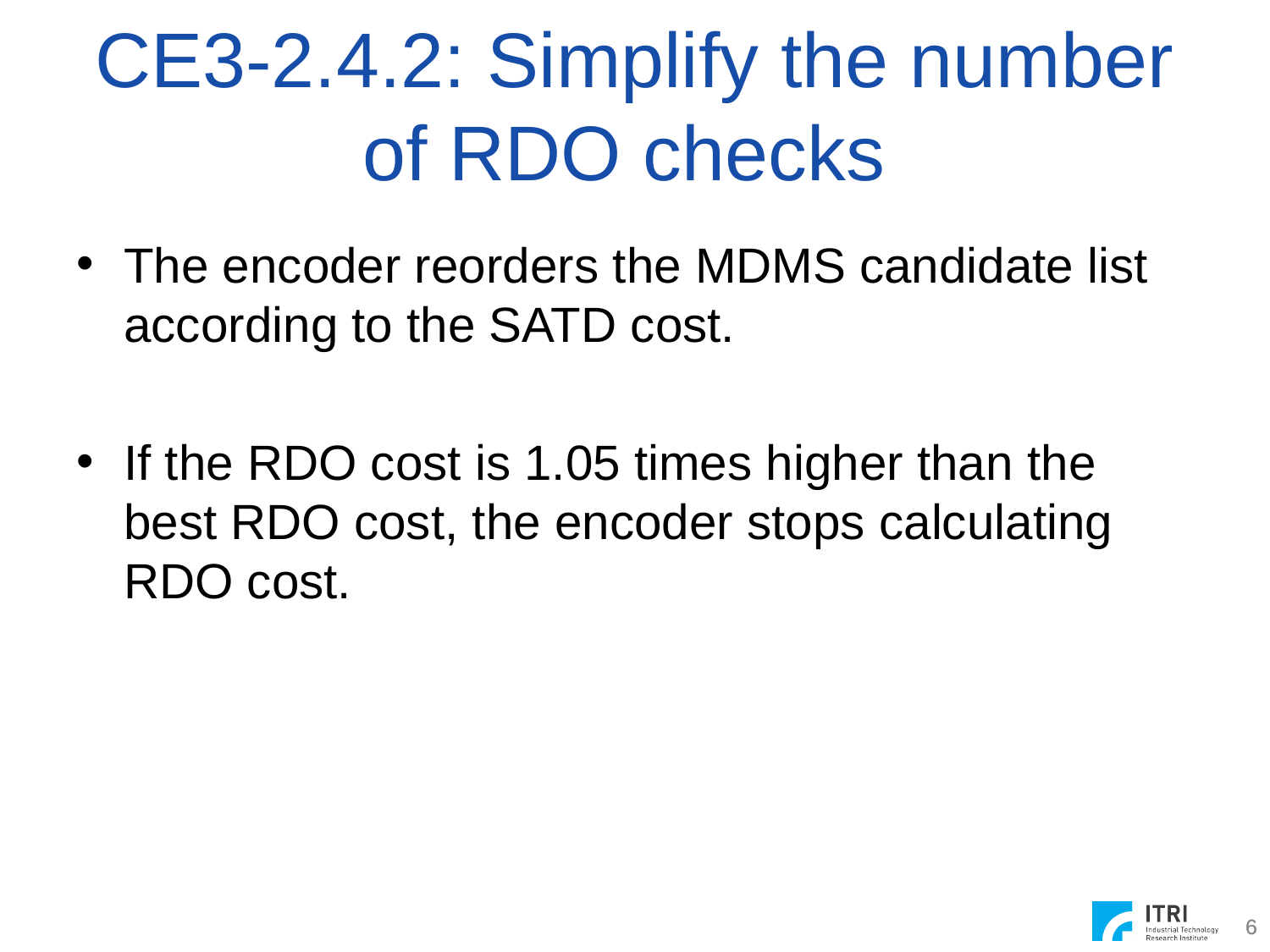

# CE3-2.4.2: Simplify the number of RDO checks
The encoder reorders the MDMS candidate list according to the SATD cost.

If the RDO cost is 1.05 times higher than the best RDO cost, the encoder stops calculating RDO cost.
6